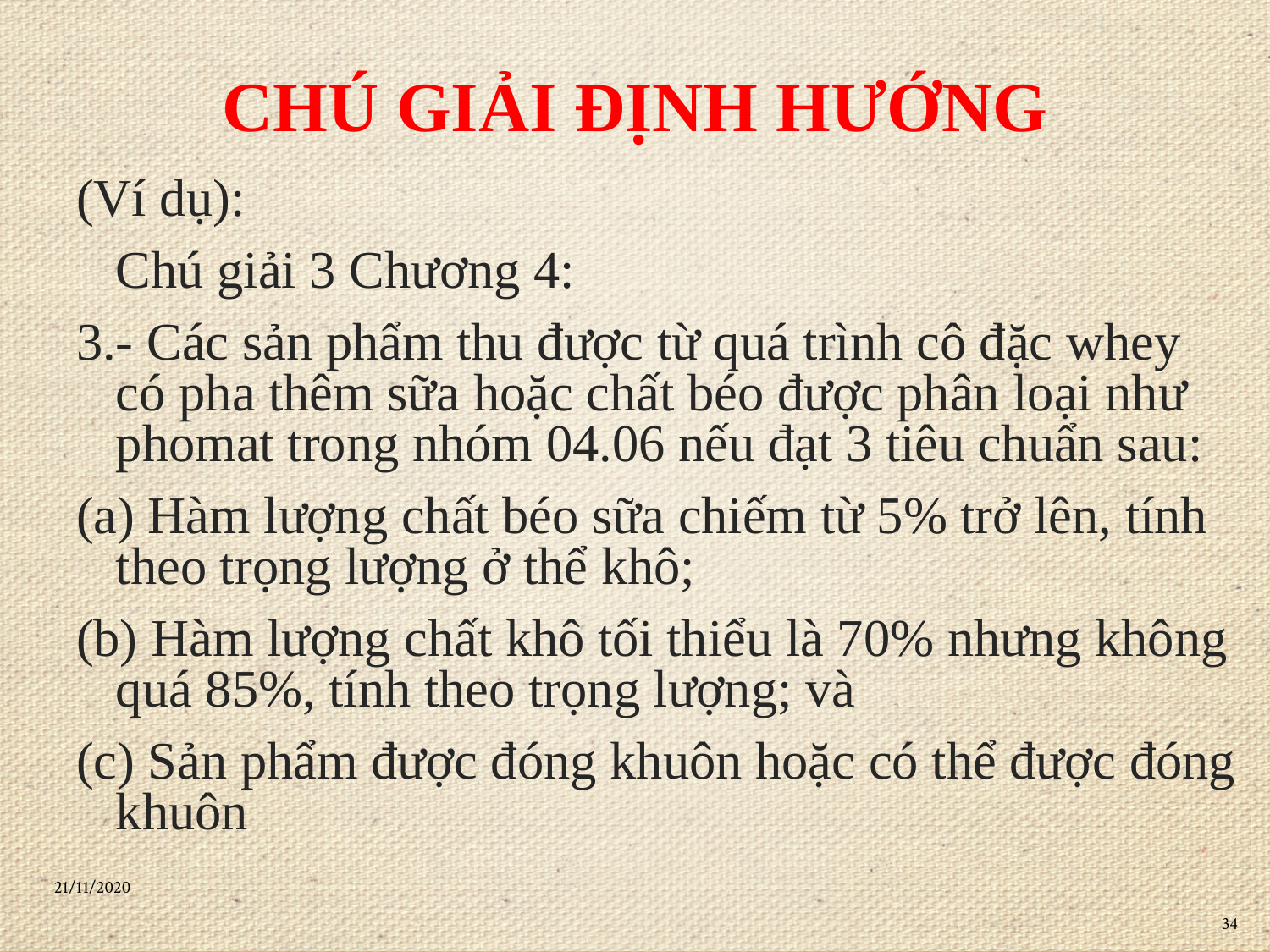

# CHÚ GIẢI ĐỊNH HƯỚNG
(Ví dụ):
	Chú giải 3 Chương 4:
3.- Các sản phẩm thu được từ quá trình cô đặc whey có pha thêm sữa hoặc chất béo được phân loại như phomat trong nhóm 04.06 nếu đạt 3 tiêu chuẩn sau:
(a) Hàm lượng chất béo sữa chiếm từ 5% trở lên, tính theo trọng lượng ở thể khô;
(b) Hàm lượng chất khô tối thiểu là 70% nhưng không quá 85%, tính theo trọng lượng; và
(c) Sản phẩm được đóng khuôn hoặc có thể được đóng khuôn
21/11/2020
34